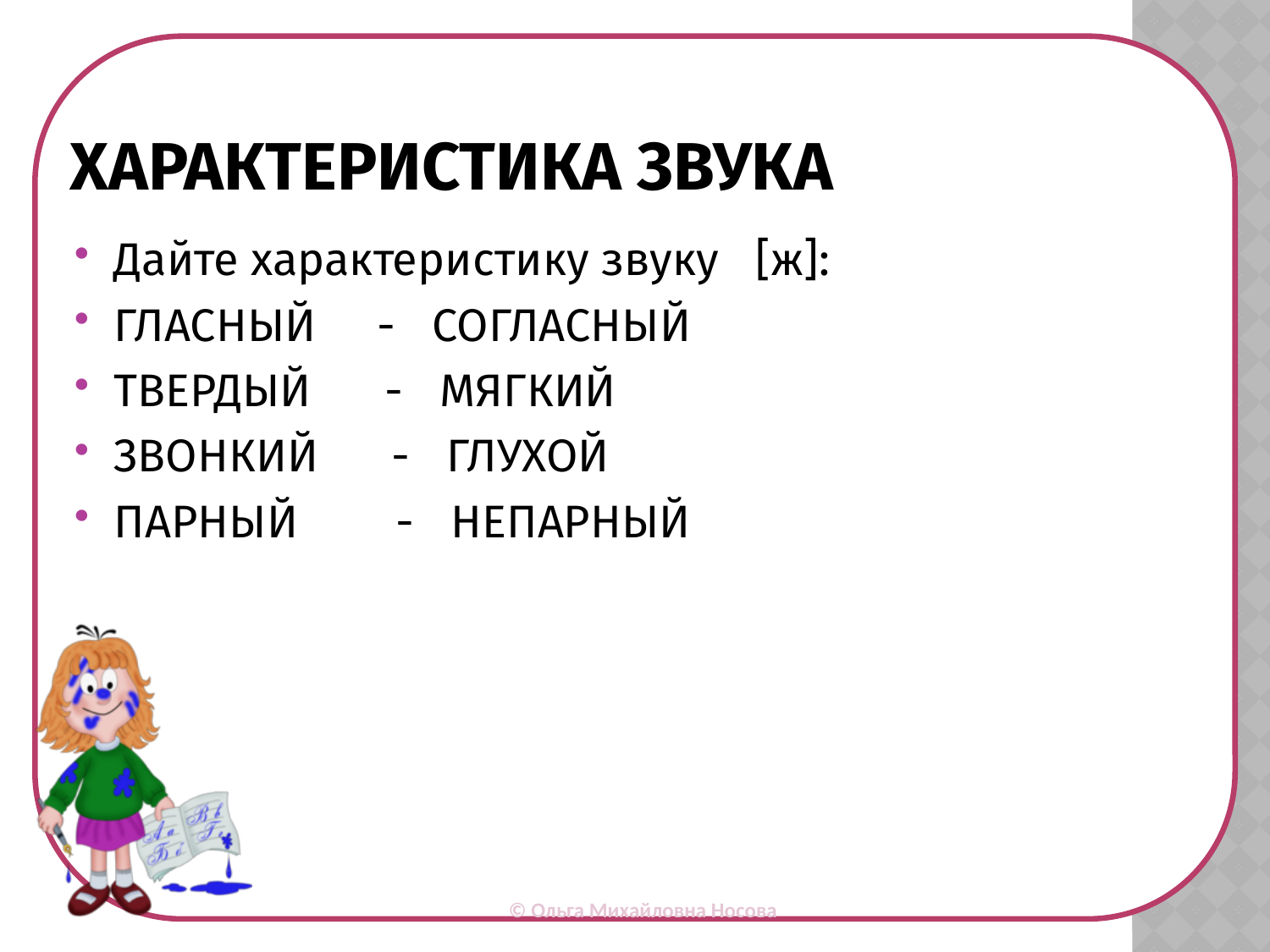

# ХАРАКТЕРИСТИКА ЗВУКА
Дайте характеристику звуку   [ж]:
ГЛАСНЫЙ     -   СОГЛАСНЫЙ
ТВЕРДЫЙ      -   МЯГКИЙ
ЗВОНКИЙ      -   ГЛУХОЙ
ПАРНЫЙ        -   НЕПАРНЫЙ